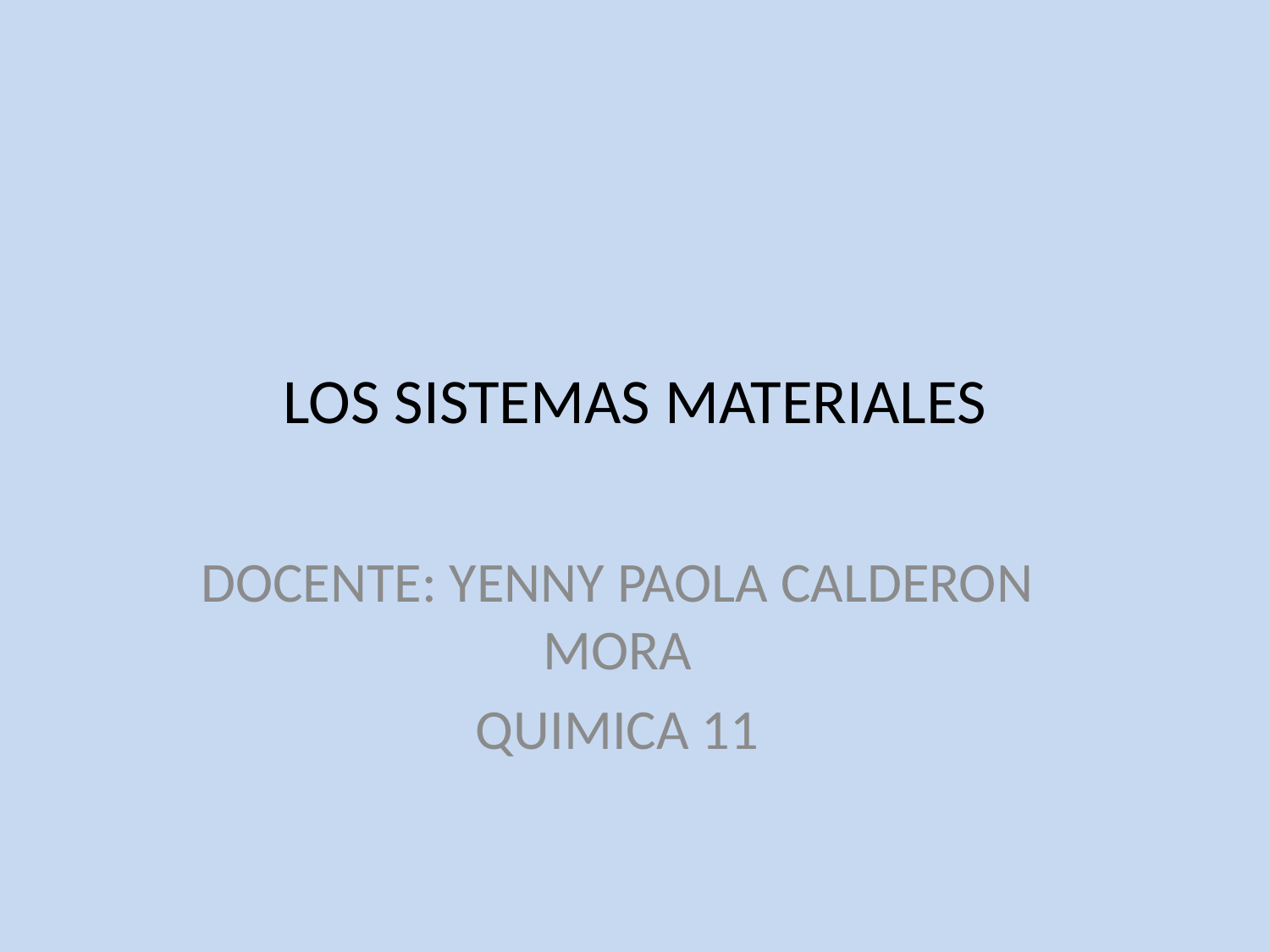

# LOS SISTEMAS MATERIALES
DOCENTE: YENNY PAOLA CALDERON MORA
QUIMICA 11